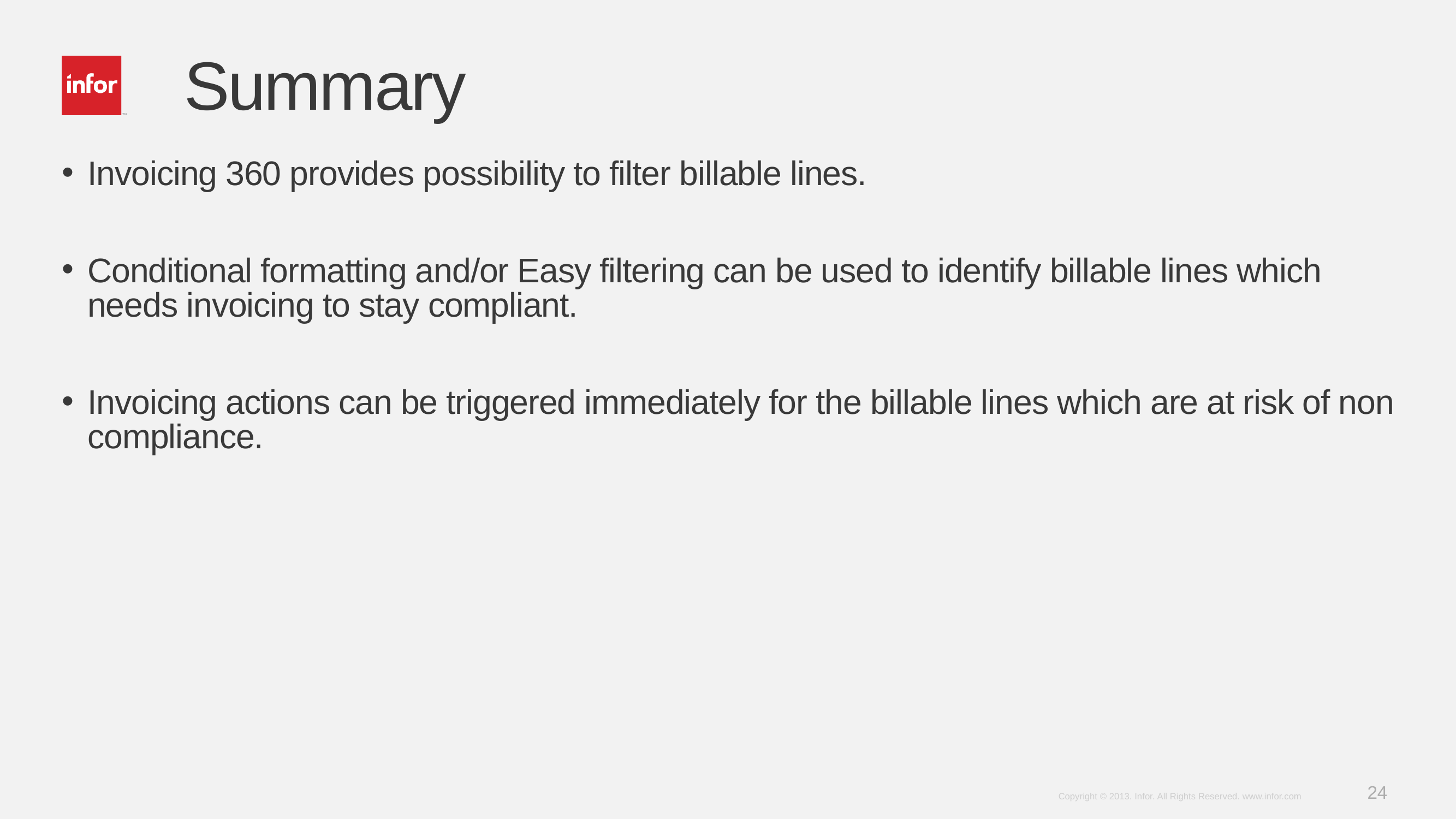

# Summary
Invoicing 360 provides possibility to filter billable lines.

Conditional formatting and/or Easy filtering can be used to identify billable lines which needs invoicing to stay compliant.

Invoicing actions can be triggered immediately for the billable lines which are at risk of non compliance.